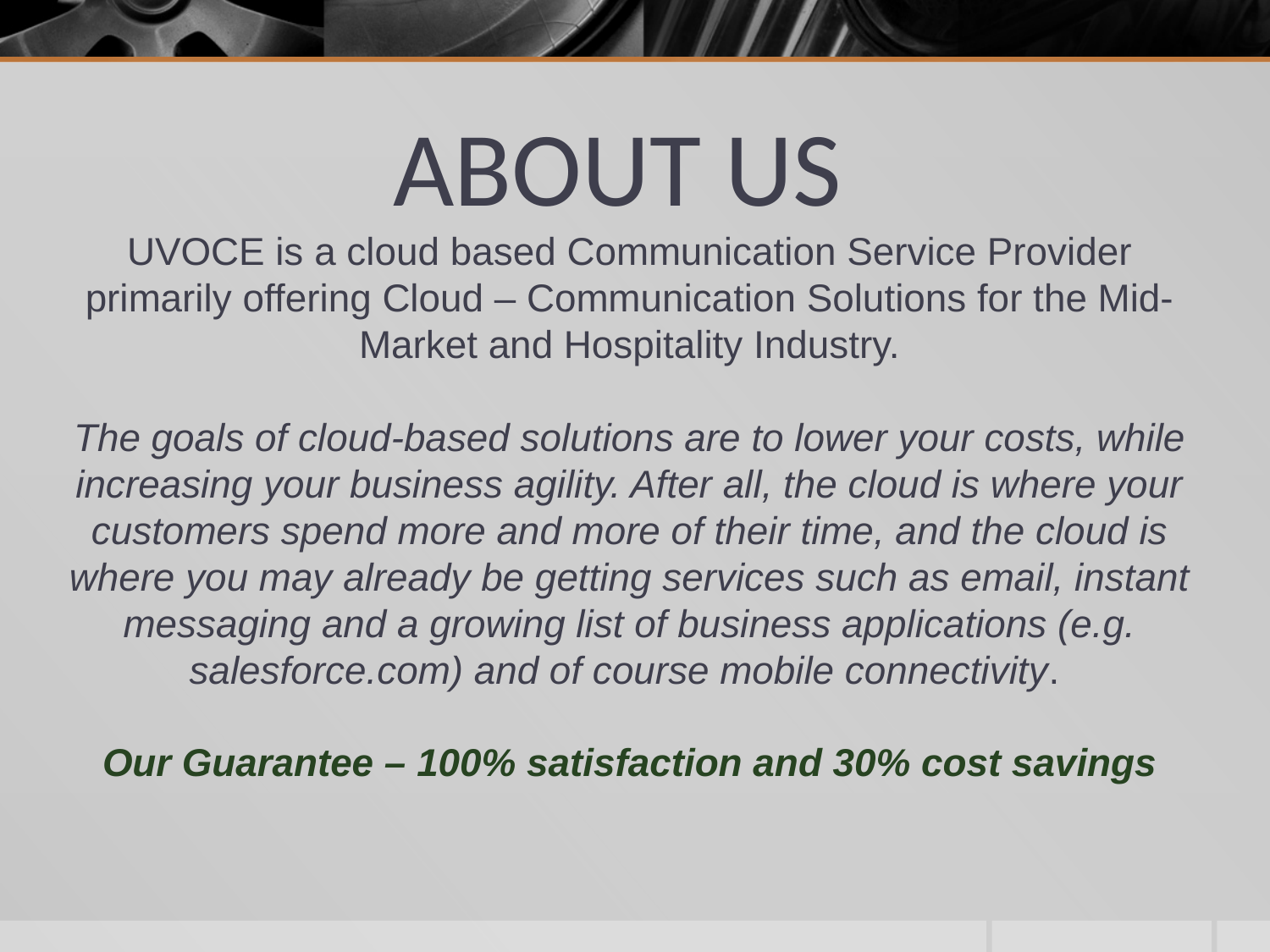

# ABOUT US UVOCE is a cloud based Communication Service Provider primarily offering Cloud – Communication Solutions for the Mid-Market and Hospitality Industry. The goals of cloud-based solutions are to lower your costs, while increasing your business agility. After all, the cloud is where your customers spend more and more of their time, and the cloud is where you may already be getting services such as email, instant messaging and a growing list of business applications (e.g. salesforce.com) and of course mobile connectivity. Our Guarantee – 100% satisfaction and 30% cost savings